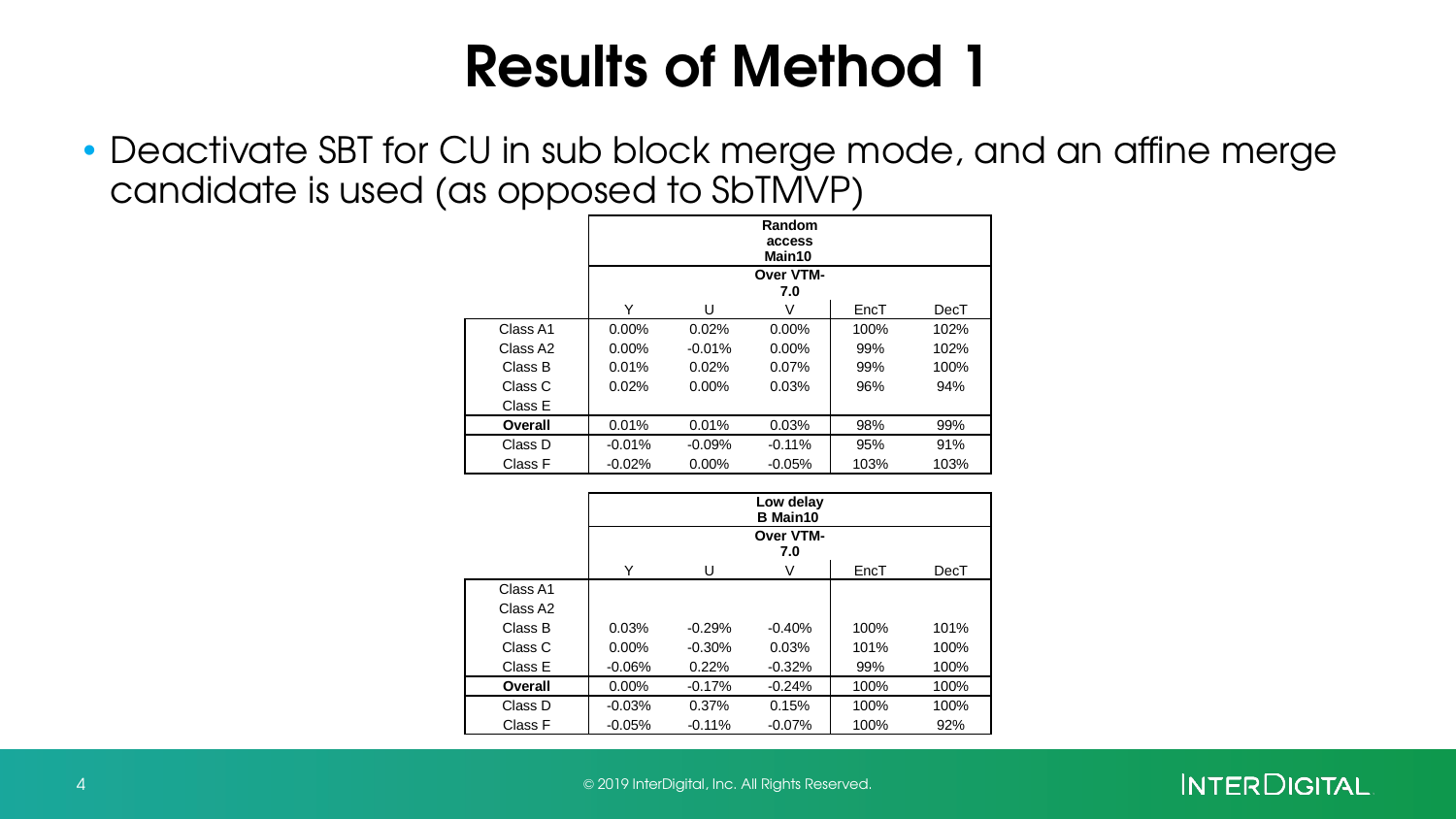

# Results of Method 1
Deactivate SBT for CU in sub block merge mode, and an affine merge candidate is used (as opposed to SbTMVP)
|  |  |  | Random access Main10 |  |  |
| --- | --- | --- | --- | --- | --- |
|  |  |  | Over VTM-7.0 |  |  |
|  | Y | U | V | EncT | DecT |
| Class A1 | 0.00% | 0.02% | 0.00% | 100% | 102% |
| Class A2 | 0.00% | -0.01% | 0.00% | 99% | 102% |
| Class B | 0.01% | 0.02% | 0.07% | 99% | 100% |
| Class C | 0.02% | 0.00% | 0.03% | 96% | 94% |
| Class E |  |  |  |  |  |
| Overall | 0.01% | 0.01% | 0.03% | 98% | 99% |
| Class D | -0.01% | -0.09% | -0.11% | 95% | 91% |
| Class F | -0.02% | 0.00% | -0.05% | 103% | 103% |
|  |  |  |  |  |  |
|  |  |  | Low delay B Main10 |  |  |
|  |  |  | Over VTM-7.0 |  |  |
|  | Y | U | V | EncT | DecT |
| Class A1 |  |  |  |  |  |
| Class A2 |  |  |  |  |  |
| Class B | 0.03% | -0.29% | -0.40% | 100% | 101% |
| Class C | 0.00% | -0.30% | 0.03% | 101% | 100% |
| Class E | -0.06% | 0.22% | -0.32% | 99% | 100% |
| Overall | 0.00% | -0.17% | -0.24% | 100% | 100% |
| Class D | -0.03% | 0.37% | 0.15% | 100% | 100% |
| Class F | -0.05% | -0.11% | -0.07% | 100% | 92% |
4
© 2019 InterDigital, Inc. All Rights Reserved.